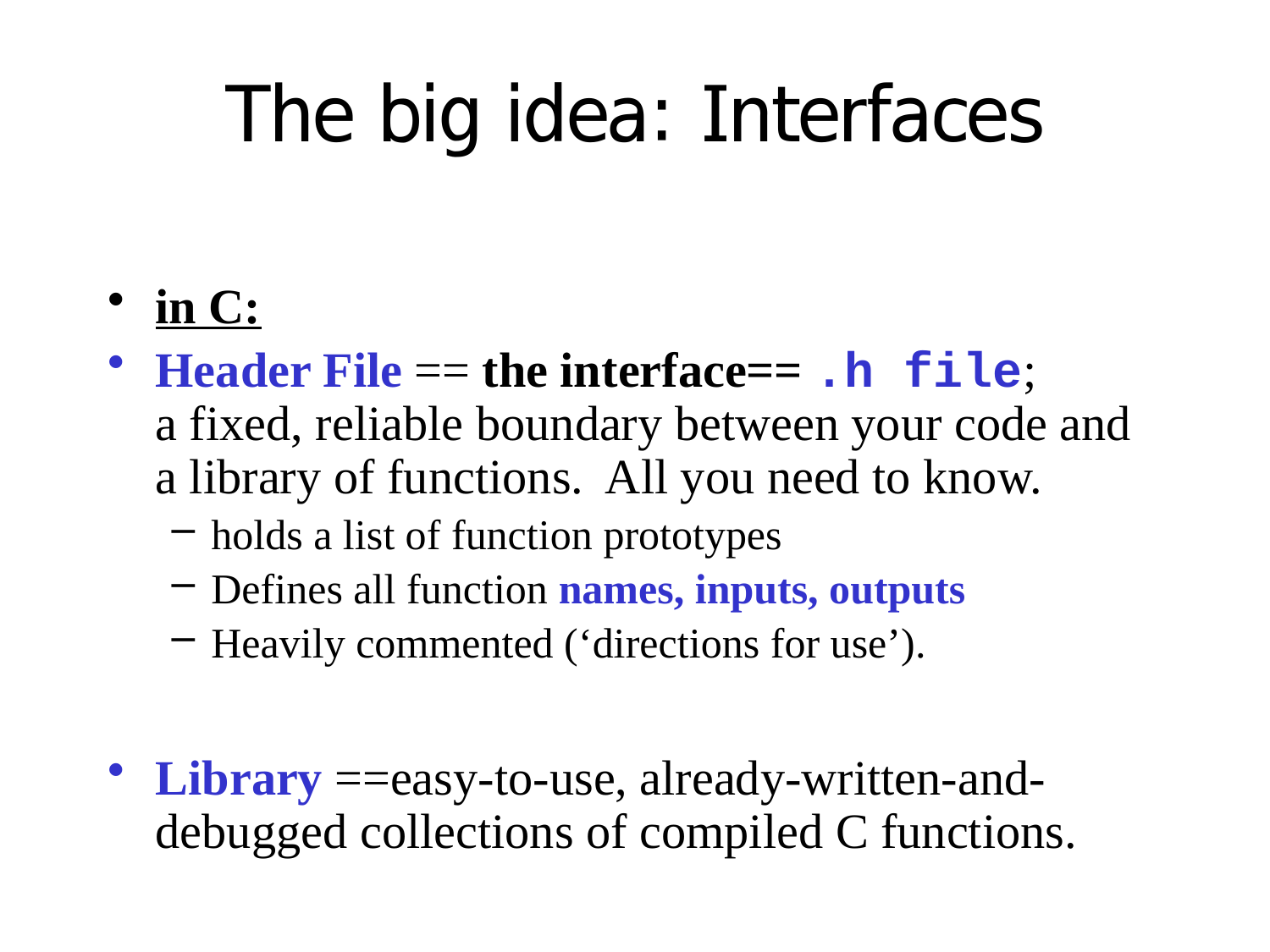

# The big idea: Interfaces
in C:
Header File == the interface== .h file;
a fixed, reliable boundary between your code and a library of functions.  All you need to know.
holds a list of function prototypes
Defines all function names, inputs, outputs
Heavily commented (‘directions for use’).

Library ==easy-to-use, already-written-and-debugged collections of compiled C functions.